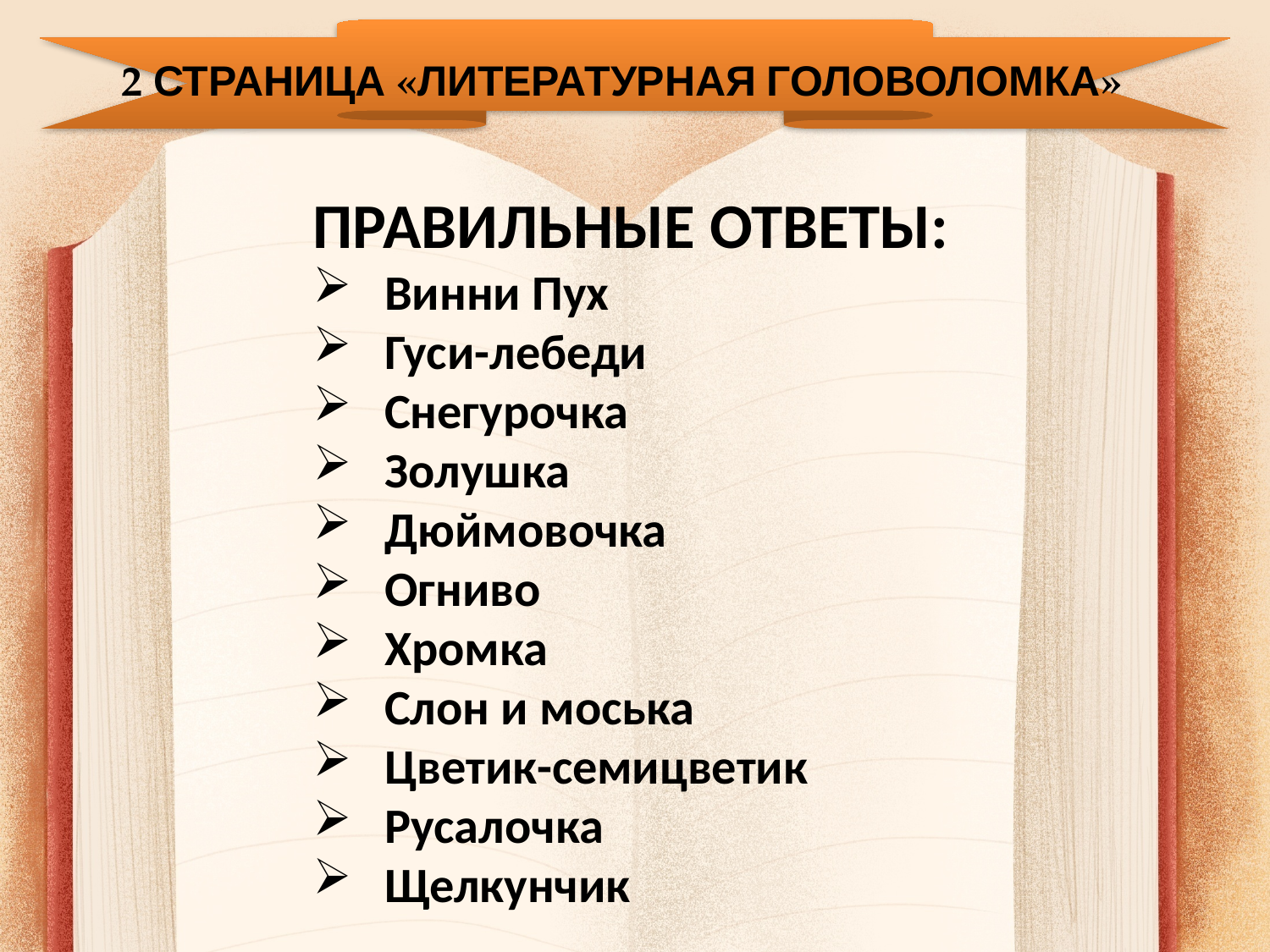

2 СТРАНИЦА «ЛИТЕРАТУРНАЯ ГОЛОВОЛОМКА»
ПРАВИЛЬНЫЕ ОТВЕТЫ:
Винни Пух
Гуси-лебеди
Снегурочка
Золушка
Дюймовочка
Огниво
Хромка
Слон и моська
Цветик-семицветик
Русалочка
Щелкунчик